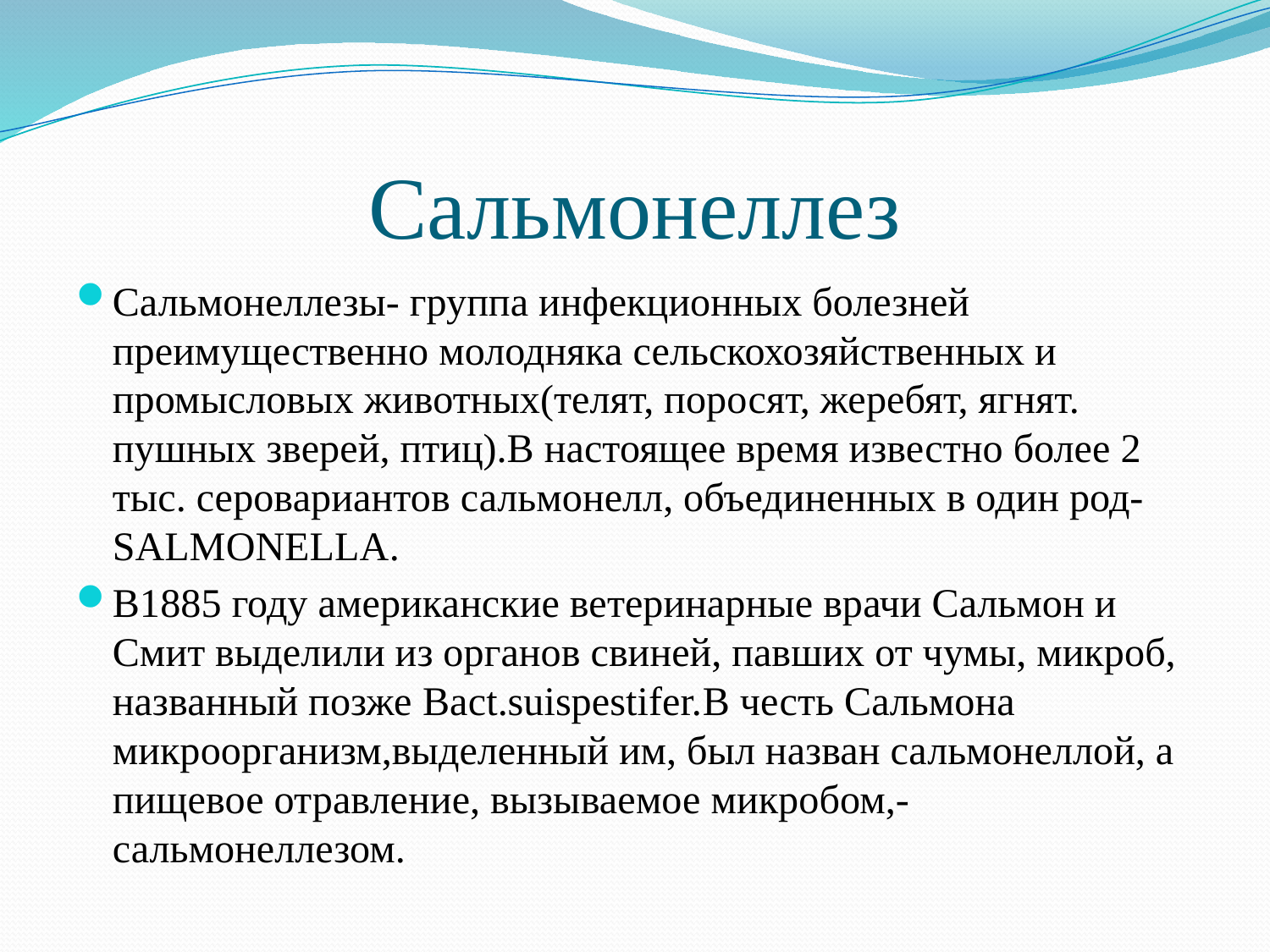

# Сальмонеллез
Сальмонеллезы- группа инфекционных болезней преимущественно молодняка сельскохозяйственных и промысловых животных(телят, поросят, жеребят, ягнят. пушных зверей, птиц).В настоящее время известно более 2 тыс. серовариантов сальмонелл, объединенных в один род- SALMONELLA.
В1885 году американские ветеринарные врачи Сальмон и Смит выделили из органов свиней, павших от чумы, микроб, названный позже Bact.suispestifer.В честь Сальмона микроорганизм,выделенный им, был назван сальмонеллой, а пищевое отравление, вызываемое микробом,-сальмонеллезом.